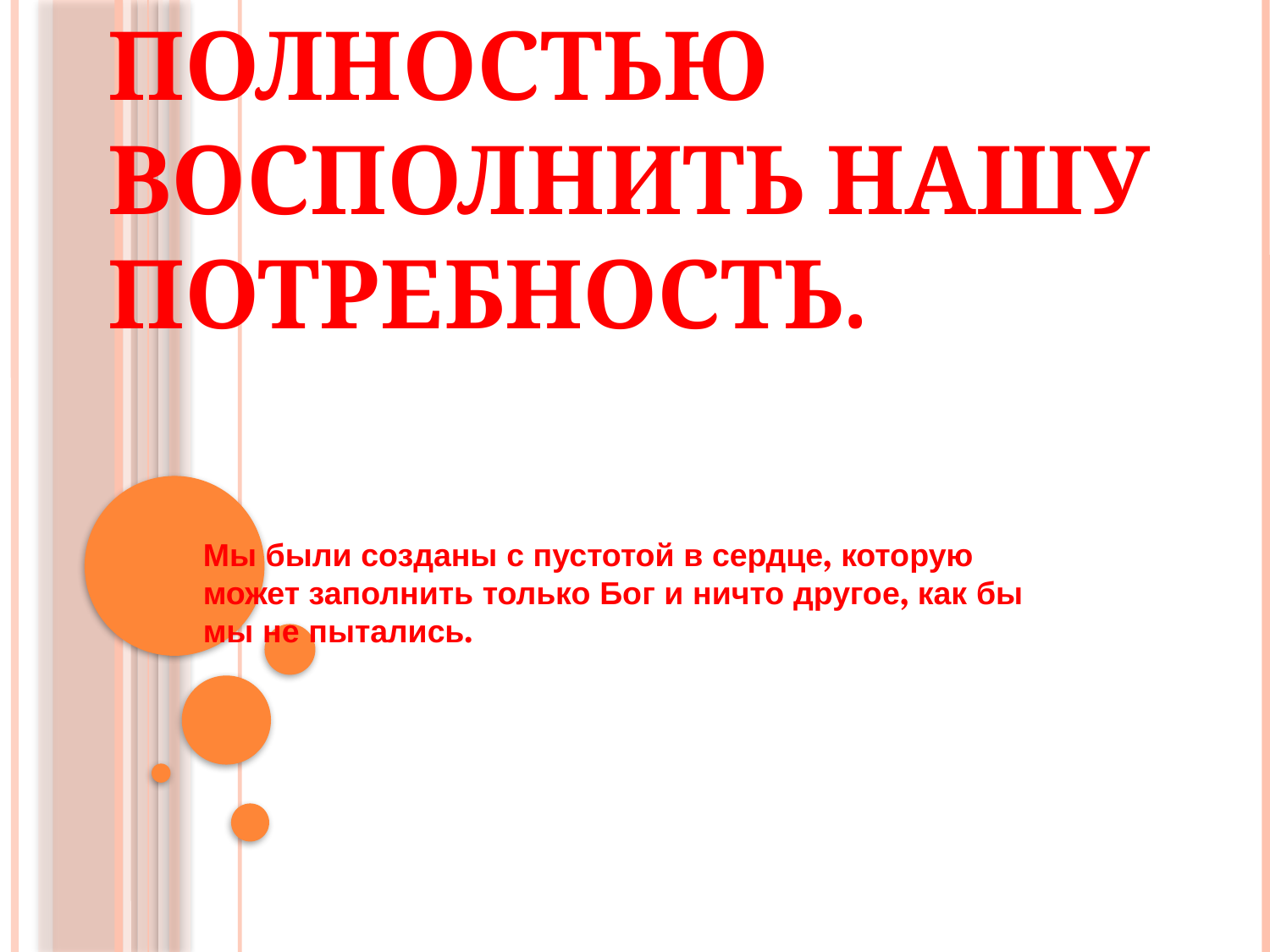

# Только Бог может полностью восполнить нашу потребность.
Мы были созданы с пустотой в сердце, которую может заполнить только Бог и ничто другое, как бы мы не пытались.